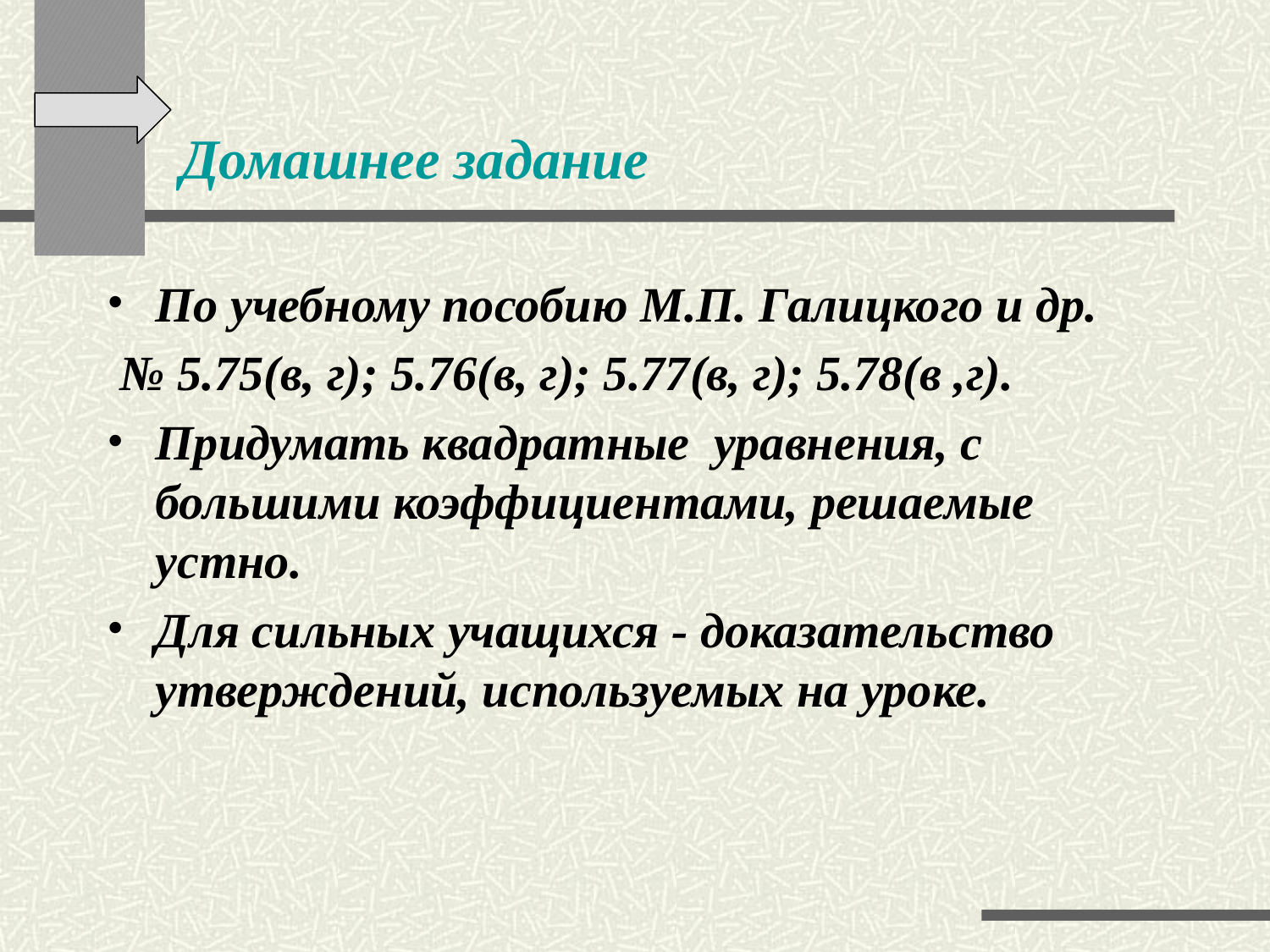

# Домашнее задание

По учебному пособию М.П. Галицкого и др.
 № 5.75(в, г); 5.76(в, г); 5.77(в, г); 5.78(в ,г).
Придумать квадратные  уравнения, с большими коэффициентами, решаемые устно.
Для сильных учащихся - доказательство утверждений, используемых на уроке.